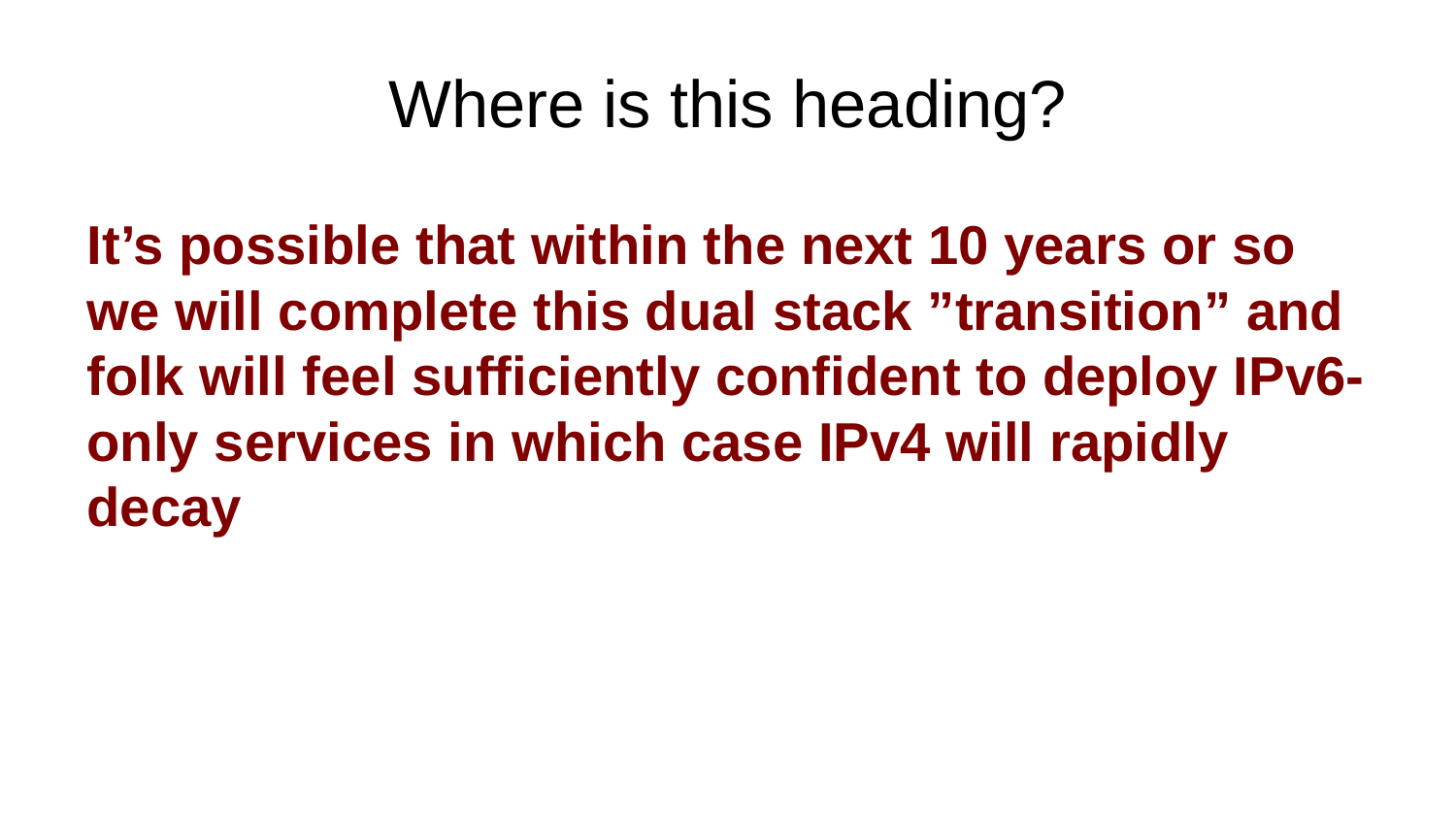

# Where is this heading?
It’s possible that within the next 10 years or so we will complete this dual stack ”transition” and folk will feel sufficiently confident to deploy IPv6-only services in which case IPv4 will rapidly decay